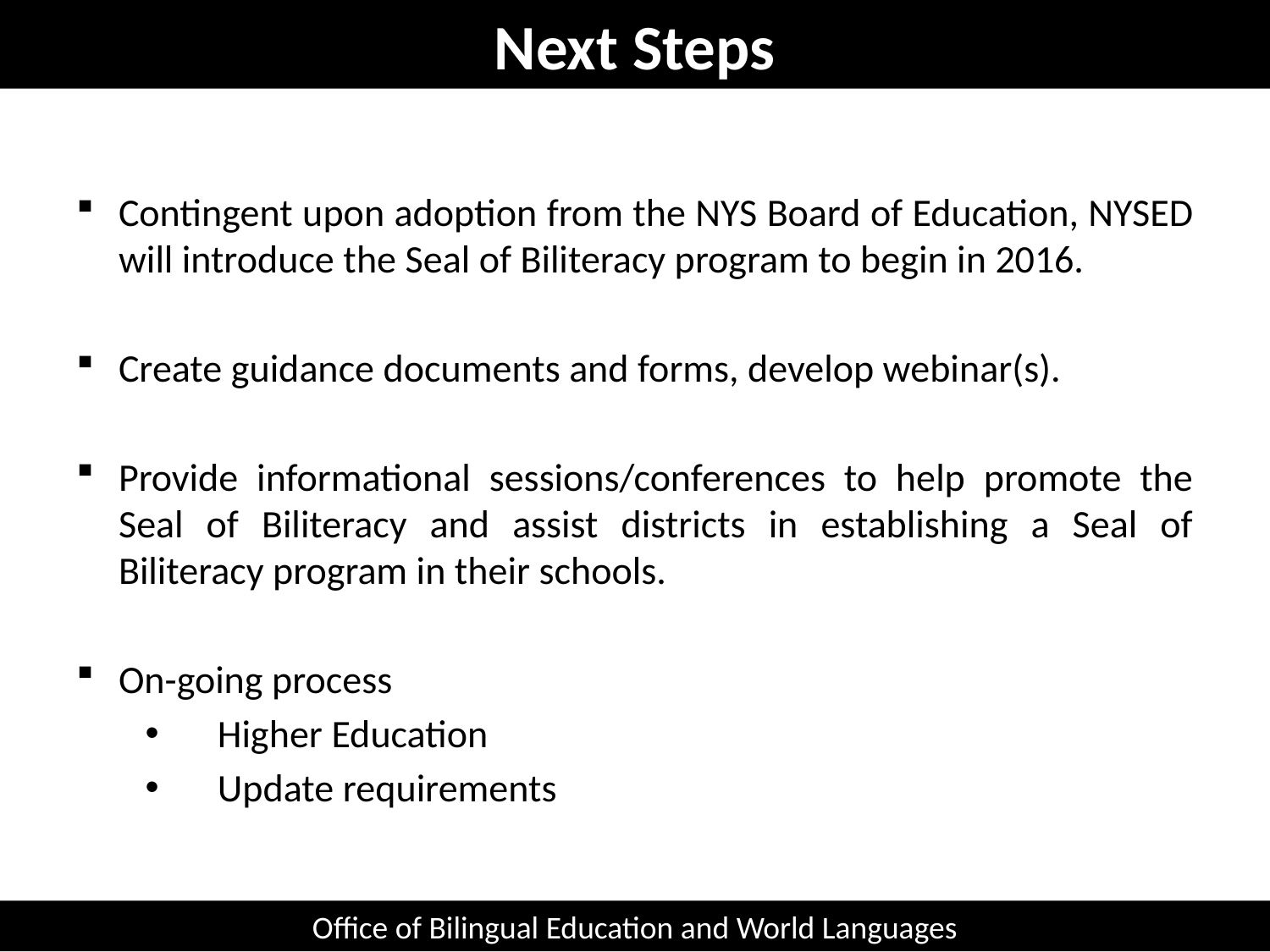

Next Steps

Contingent upon adoption from the NYS Board of Education, NYSED will introduce the Seal of Biliteracy program to begin in 2016.

Create guidance documents and forms, develop webinar(s).

Provide informational sessions/conferences to help promote the Seal of Biliteracy and assist districts in establishing a Seal of Biliteracy program in their schools.

On-going process
Higher Education
Update requirements

Office of Bilingual Education and World Languages
Office of Bilingual Education and World Languages